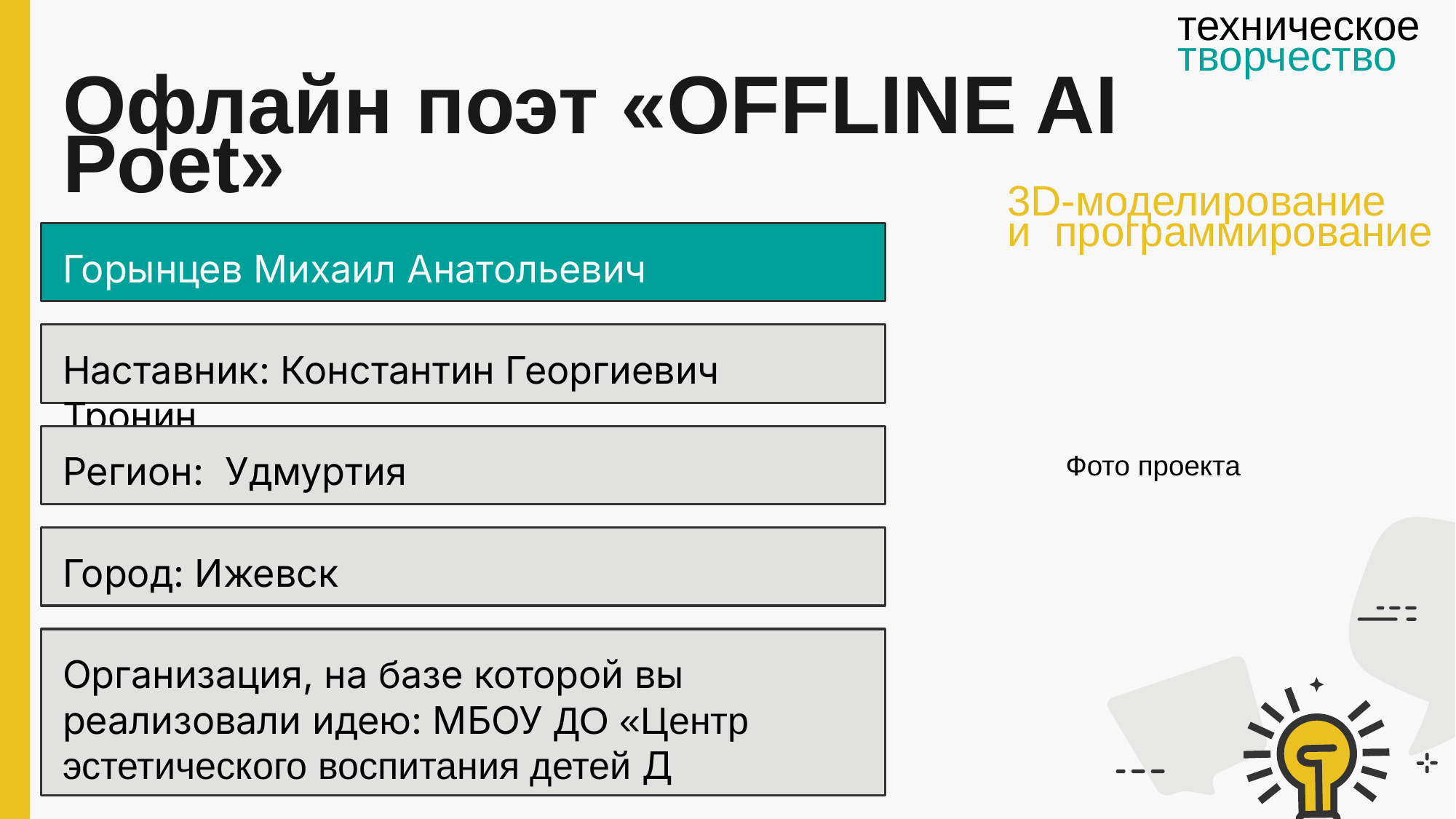

техническое
творчество
Офлайн поэт «OFFLINE AI Poet»
3D-моделирование
и  программирование

Горынцев Михаил Анатольевич

Наставник: Константин Георгиевич Тронин

Регион:  Удмуртия
Фото проекта

Город: Ижевск

Организация, на базе которой вы реализовали идею: МБОУ ДО «Центр эстетического воспитания детей Д